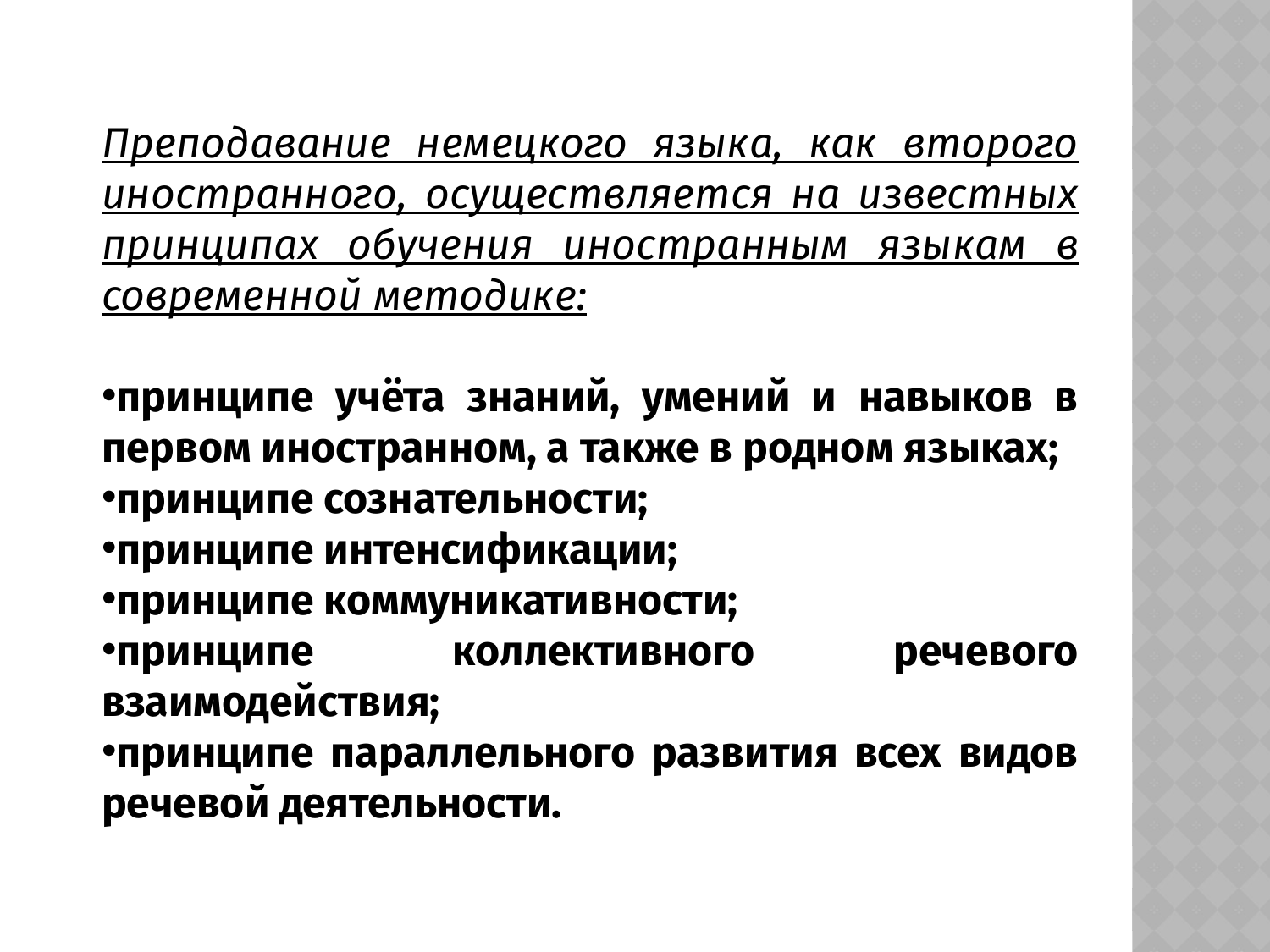

Преподавание немецкого языка, как второго иностранного, осуществляется на известных принципах обучения иностранным языкам в современной методике:

принципе учёта знаний, умений и навыков в первом иностранном, а также в родном языках;
принципе сознательности;
принципе интенсификации;
принципе коммуникативности;
принципе коллективного речевого взаимодействия;
принципе параллельного развития всех видов речевой деятельности.